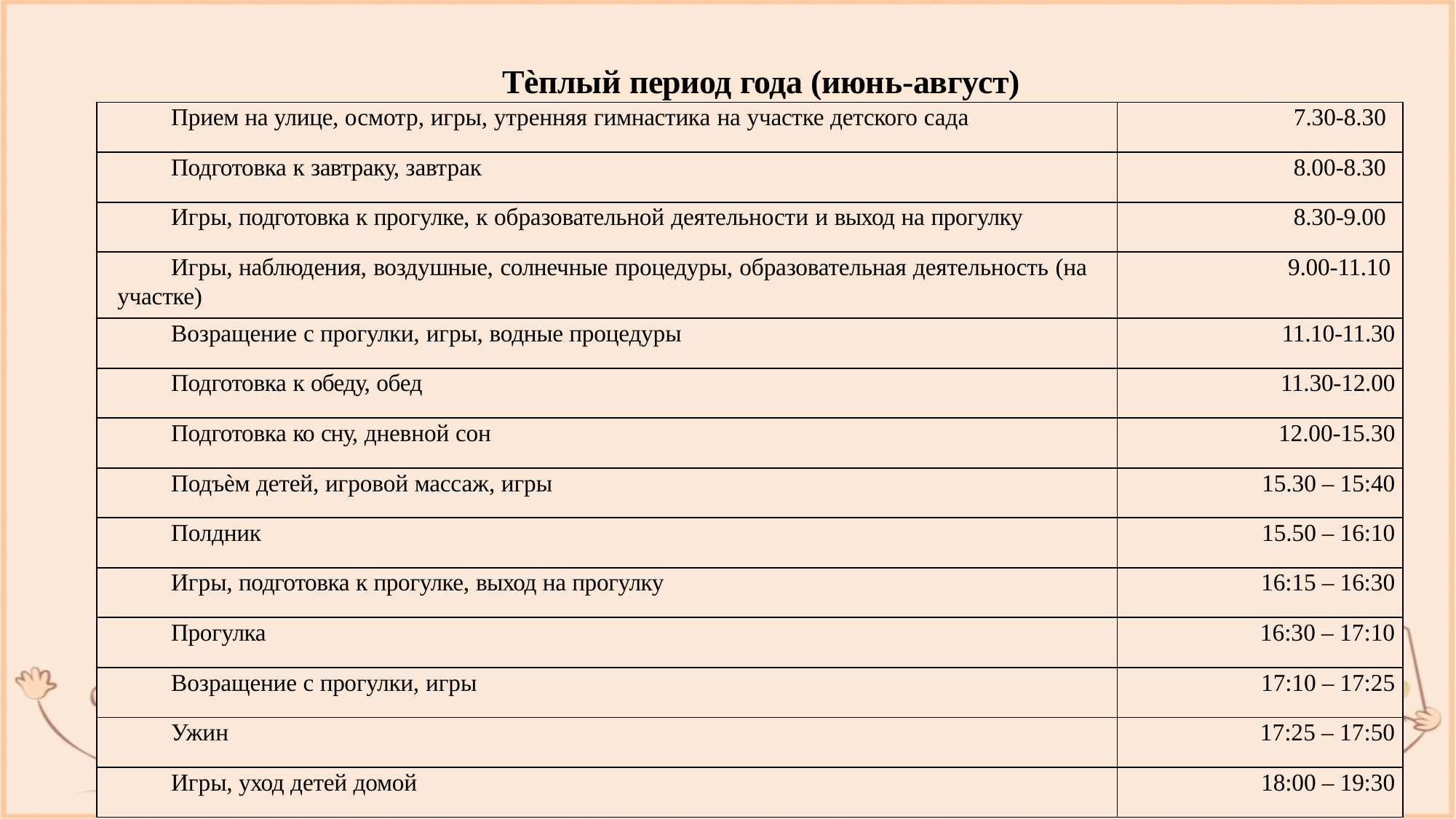

# Тѐплый период года (июнь-август)
| Прием на улице, осмотр, игры, утренняя гимнастика на участке детского сада | 7.30-8.30 |
| --- | --- |
| Подготовка к завтраку, завтрак | 8.00-8.30 |
| Игры, подготовка к прогулке, к образовательной деятельности и выход на прогулку | 8.30-9.00 |
| Игры, наблюдения, воздушные, солнечные процедуры, образовательная деятельность (на участке) | 9.00-11.10 |
| Возращение с прогулки, игры, водные процедуры | 11.10-11.30 |
| Подготовка к обеду, обед | 11.30-12.00 |
| Подготовка ко сну, дневной сон | 12.00-15.30 |
| Подъѐм детей, игровой массаж, игры | 15.30 – 15:40 |
| Полдник | 15.50 – 16:10 |
| Игры, подготовка к прогулке, выход на прогулку | 16:15 – 16:30 |
| Прогулка | 16:30 – 17:10 |
| Возращение с прогулки, игры | 17:10 – 17:25 |
| Ужин | 17:25 – 17:50 |
| Игры, уход детей домой | 18:00 – 19:30 |